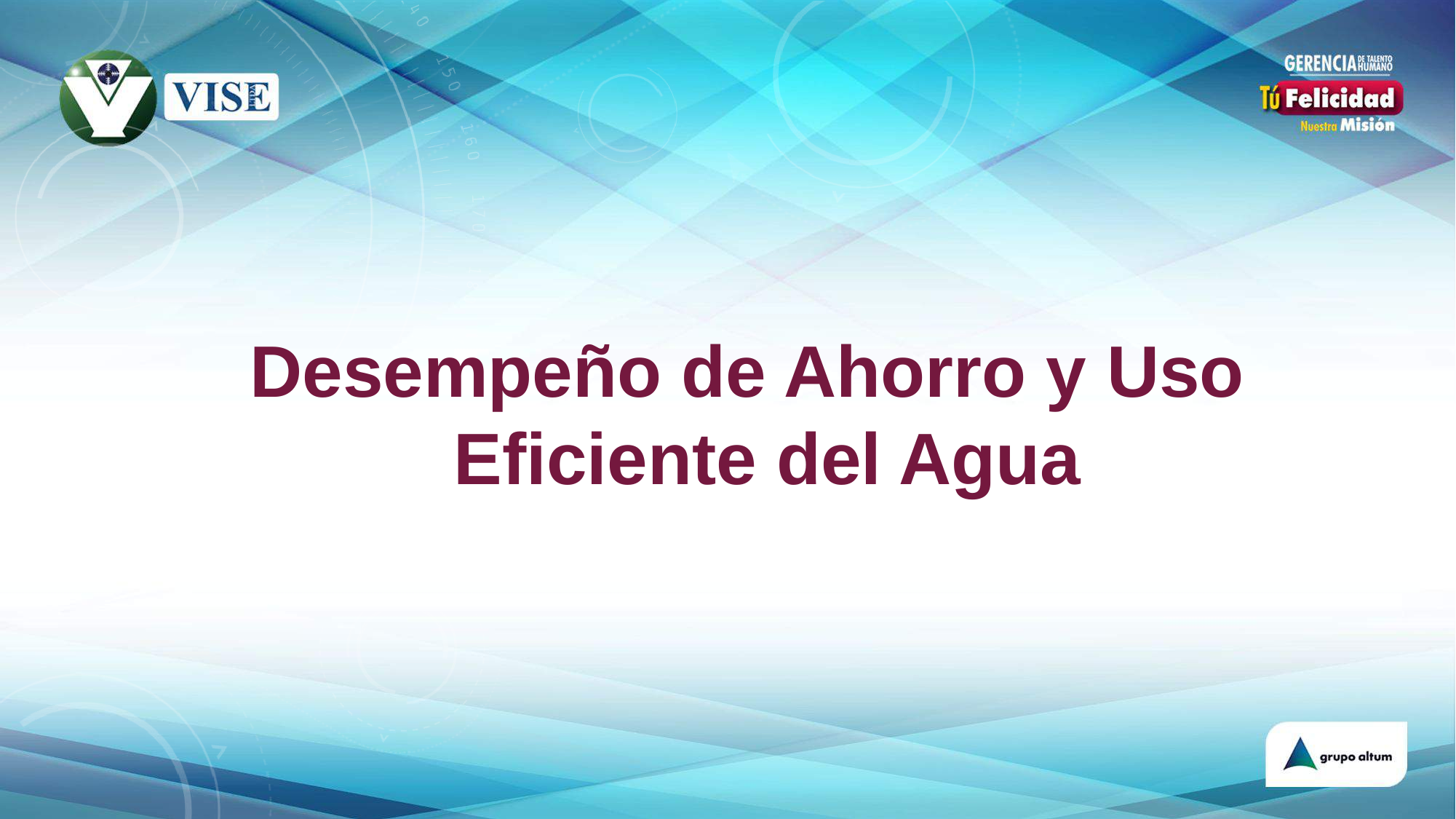

# Desempeño de Ahorro y Uso  Eficiente del Agua